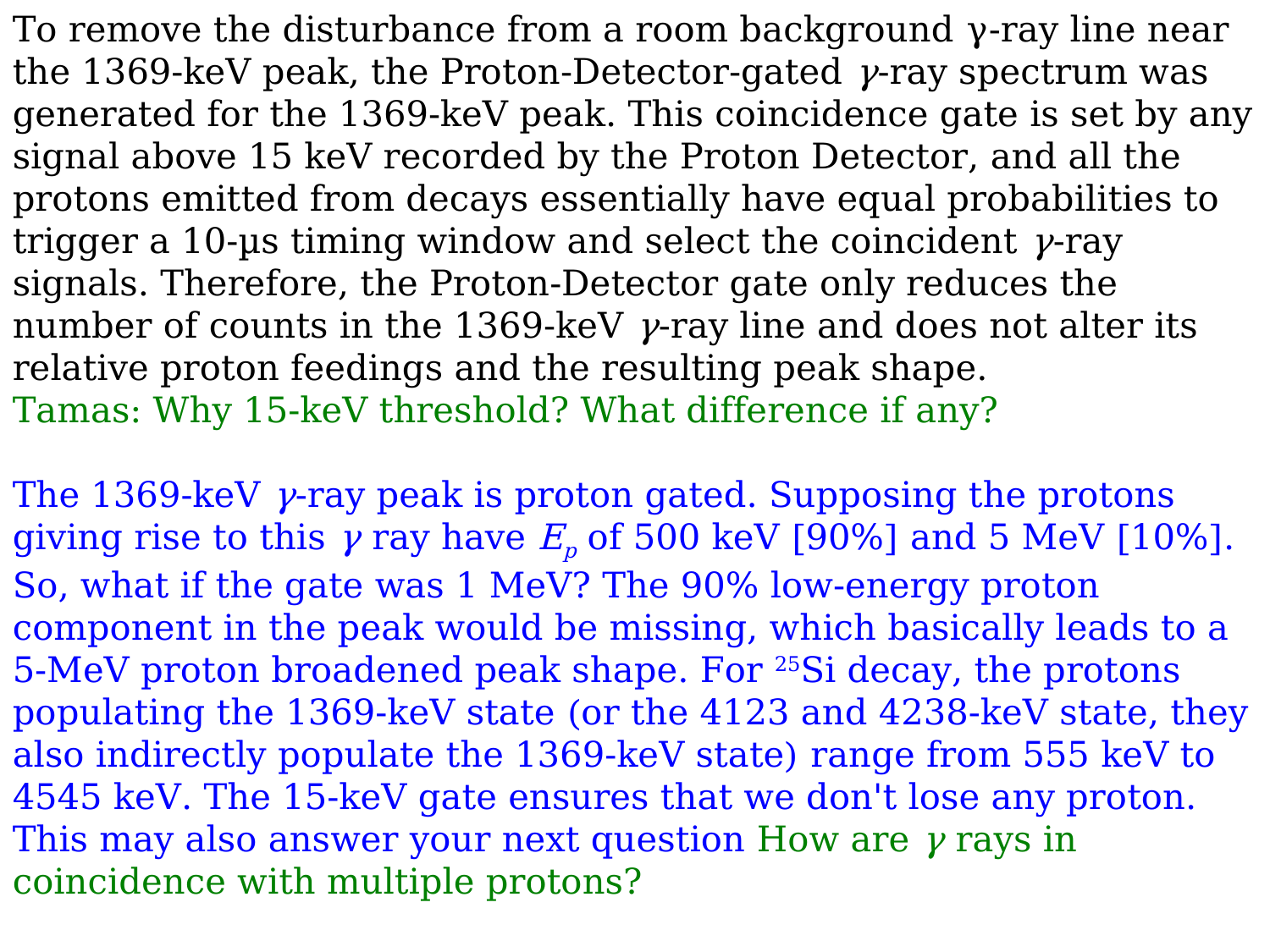

To remove the disturbance from a room background γ-ray line near the 1369-keV peak, the Proton-Detector-gated γ-ray spectrum was generated for the 1369-keV peak. This coincidence gate is set by any signal above 15 keV recorded by the Proton Detector, and all the protons emitted from decays essentially have equal probabilities to trigger a 10-µs timing window and select the coincident γ-ray signals. Therefore, the Proton-Detector gate only reduces the number of counts in the 1369-keV γ-ray line and does not alter its relative proton feedings and the resulting peak shape.
Tamas: Why 15-keV threshold? What difference if any?

The 1369-keV γ-ray peak is proton gated. Supposing the protons giving rise to this γ ray have Ep of 500 keV [90%] and 5 MeV [10%]. So, what if the gate was 1 MeV? The 90% low-energy proton component in the peak would be missing, which basically leads to a 5-MeV proton broadened peak shape. For 25Si decay, the protons populating the 1369-keV state (or the 4123 and 4238-keV state, they also indirectly populate the 1369-keV state) range from 555 keV to 4545 keV. The 15-keV gate ensures that we don't lose any proton. This may also answer your next question How are γ rays in coincidence with multiple protons?